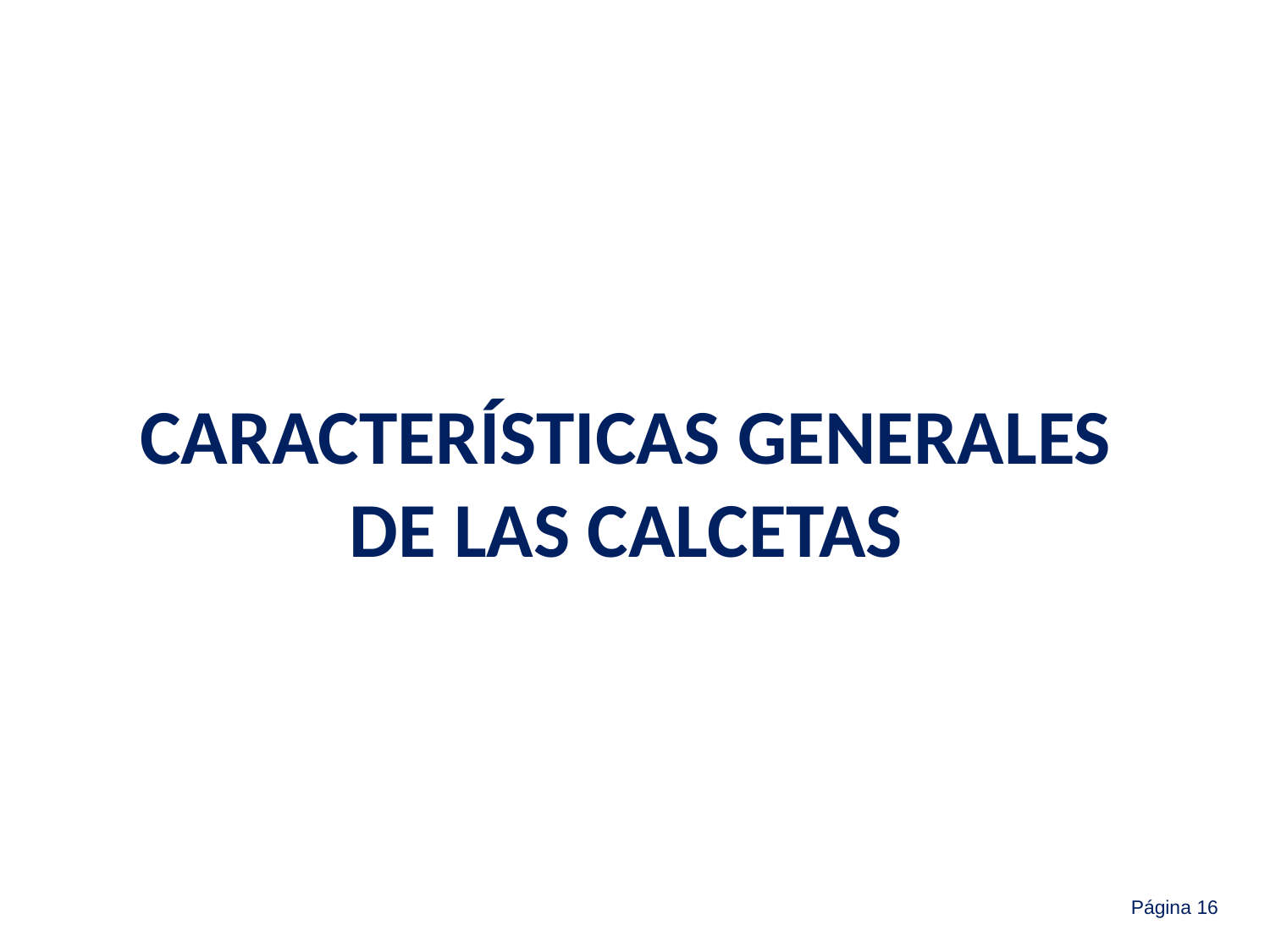

CARACTERÍSTICAS GENERALES
DE LAS CALCETAS
Página 16